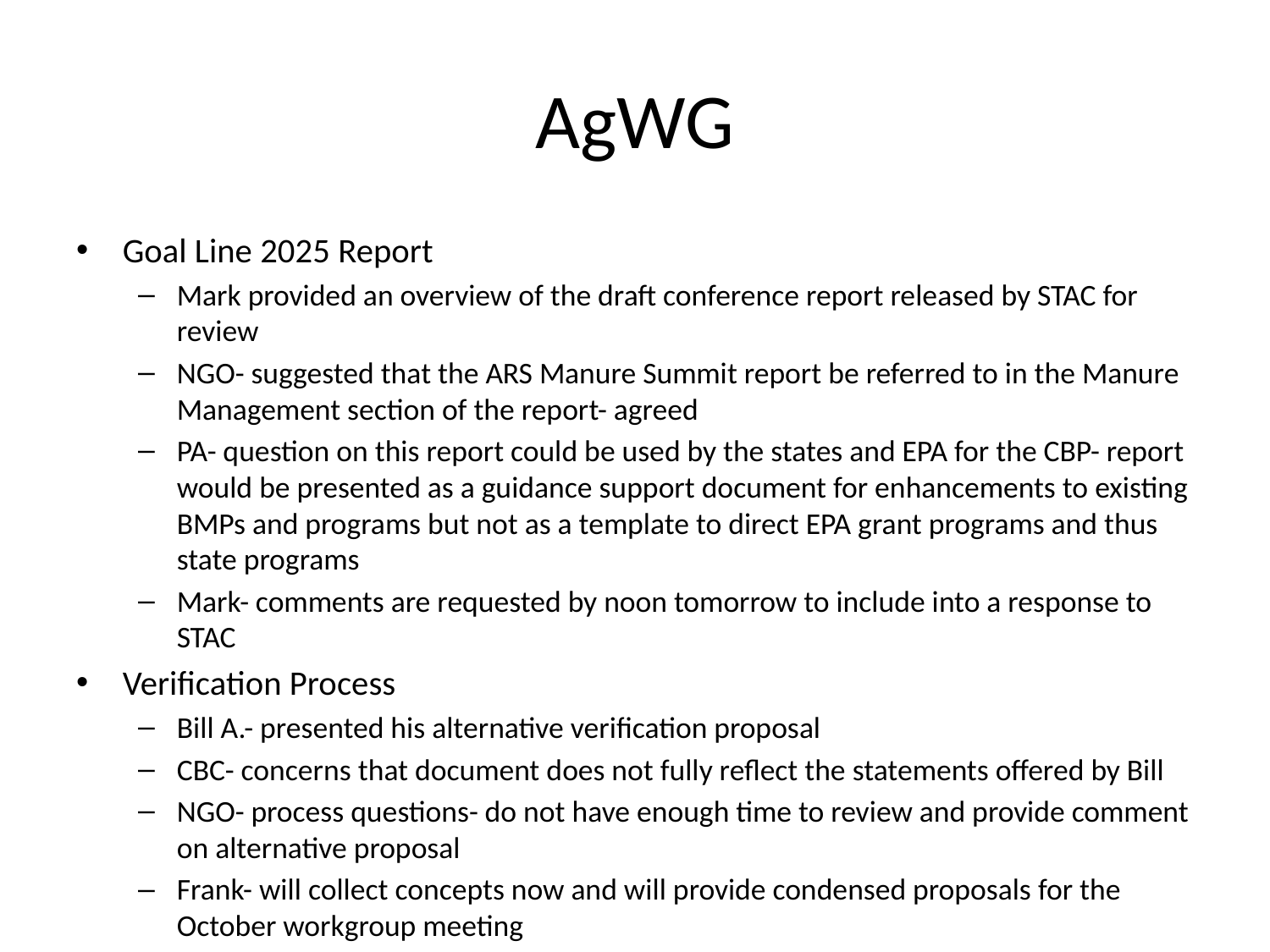

# AgWG
Goal Line 2025 Report
Mark provided an overview of the draft conference report released by STAC for review
NGO- suggested that the ARS Manure Summit report be referred to in the Manure Management section of the report- agreed
PA- question on this report could be used by the states and EPA for the CBP- report would be presented as a guidance support document for enhancements to existing BMPs and programs but not as a template to direct EPA grant programs and thus state programs
Mark- comments are requested by noon tomorrow to include into a response to STAC
Verification Process
Bill A.- presented his alternative verification proposal
CBC- concerns that document does not fully reflect the statements offered by Bill
NGO- process questions- do not have enough time to review and provide comment on alternative proposal
Frank- will collect concepts now and will provide condensed proposals for the October workgroup meeting